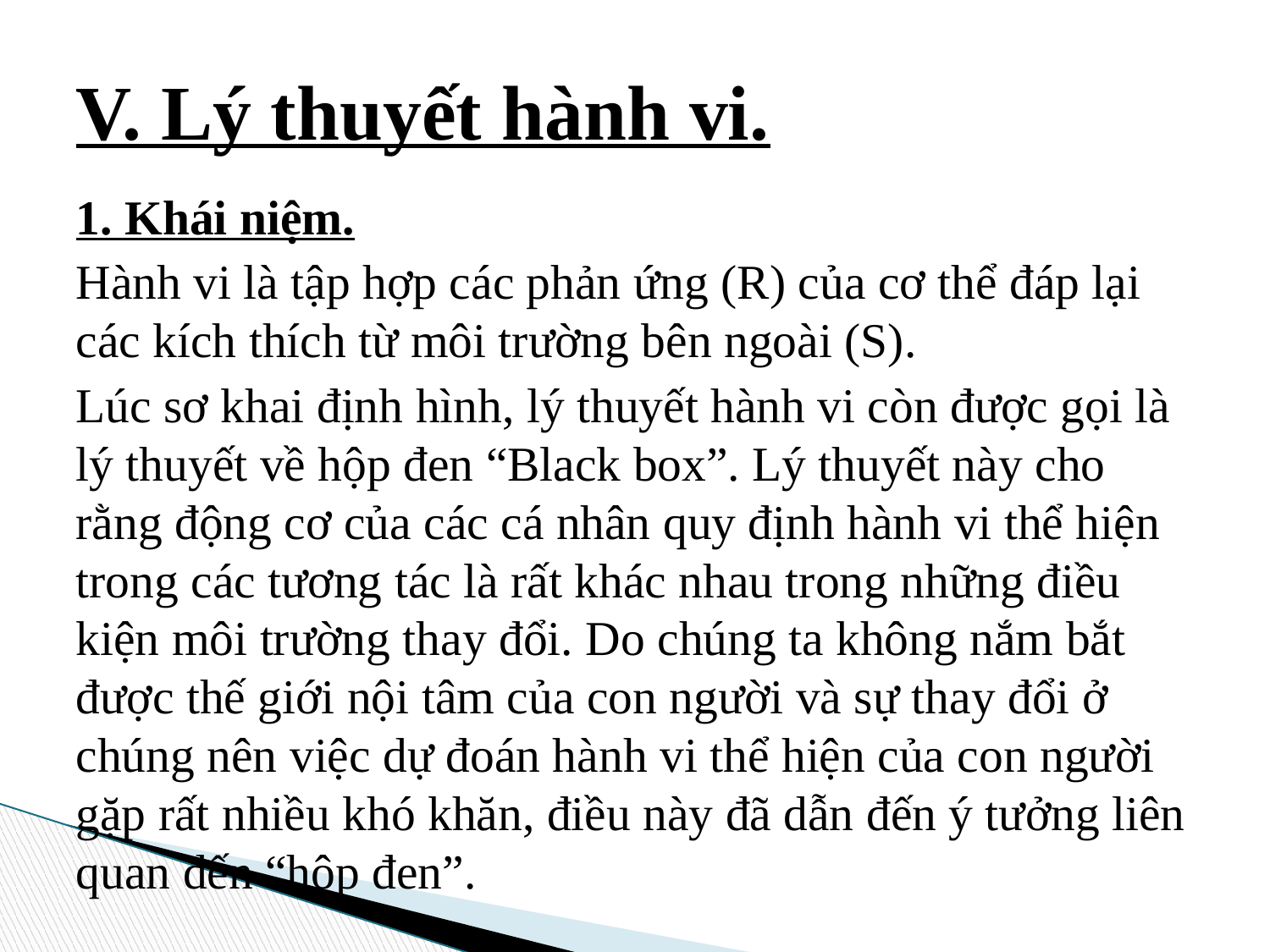

# V. Lý thuyết hành vi.
1. Khái niệm.
Hành vi là tập hợp các phản ứng (R) của cơ thể đáp lại các kích thích từ môi trường bên ngoài (S).
Lúc sơ khai định hình, lý thuyết hành vi còn được gọi là lý thuyết về hộp đen “Black box”. Lý thuyết này cho rằng động cơ của các cá nhân quy định hành vi thể hiện trong các tương tác là rất khác nhau trong những điều kiện môi trường thay đổi. Do chúng ta không nắm bắt được thế giới nội tâm của con người và sự thay đổi ở chúng nên việc dự đoán hành vi thể hiện của con người gặp rất nhiều khó khăn, điều này đã dẫn đến ý tưởng liên quan đến “hộp đen”.